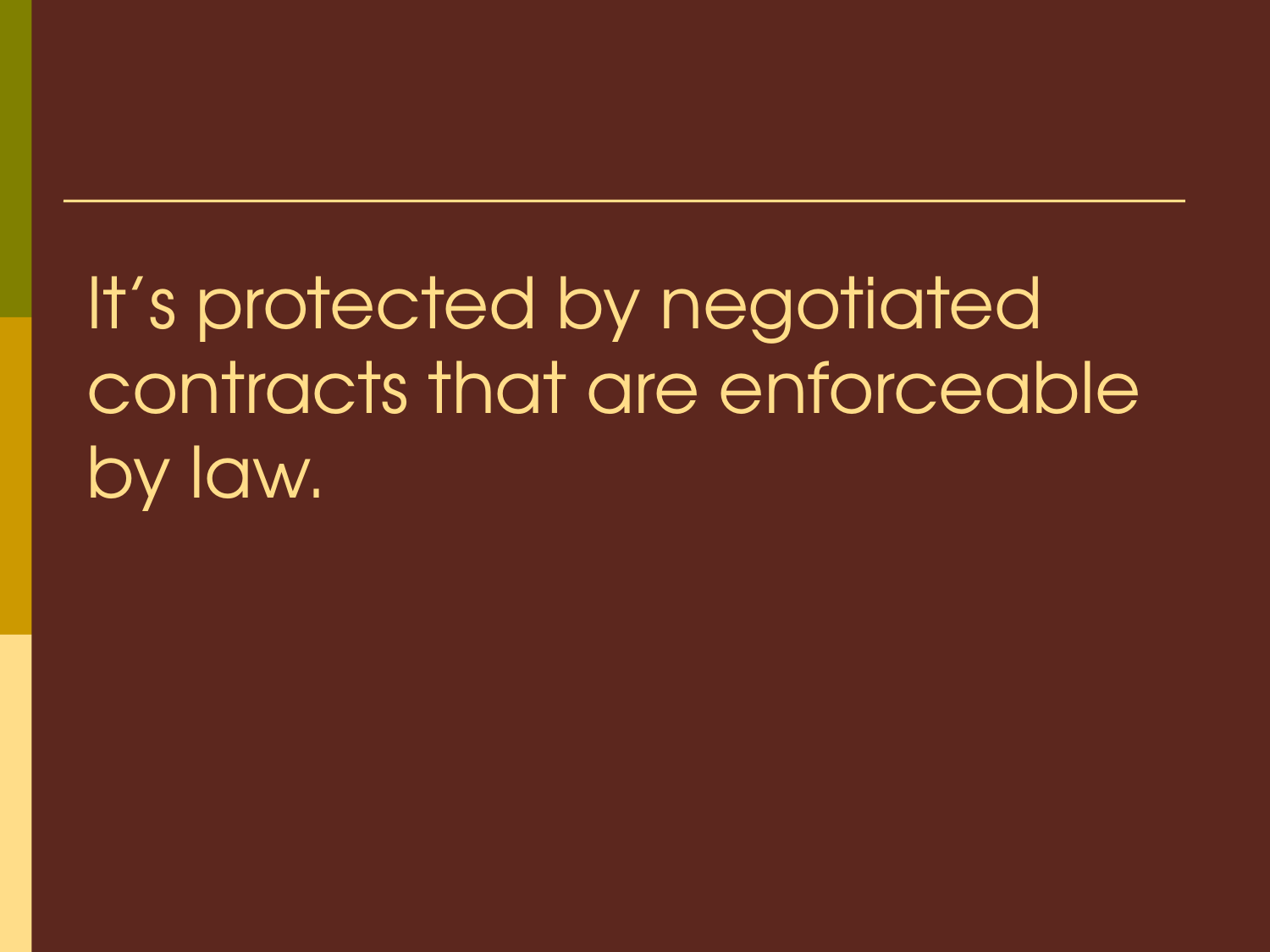

# It’s protected by negotiated contracts that are enforceable by law.